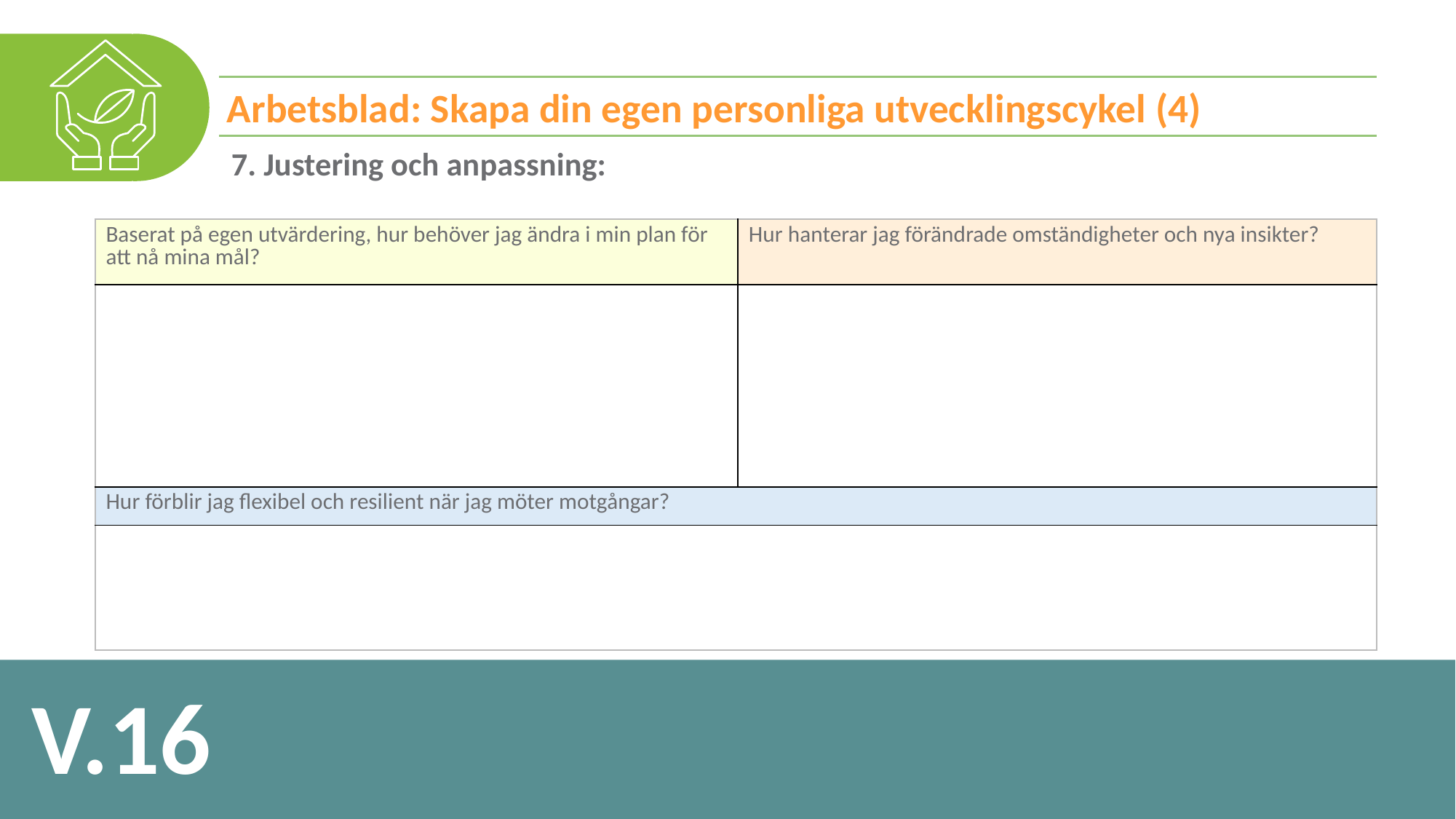

Arbetsblad: Skapa din egen personliga utvecklingscykel (4)

7. Justering och anpassning:
| Baserat på egen utvärdering, hur behöver jag ändra i min plan för att nå mina mål? | Hur hanterar jag förändrade omständigheter och nya insikter? |
| --- | --- |
|  |  |
| Hur förblir jag flexibel och resilient när jag möter motgångar? |  |
|  |  |

V.16